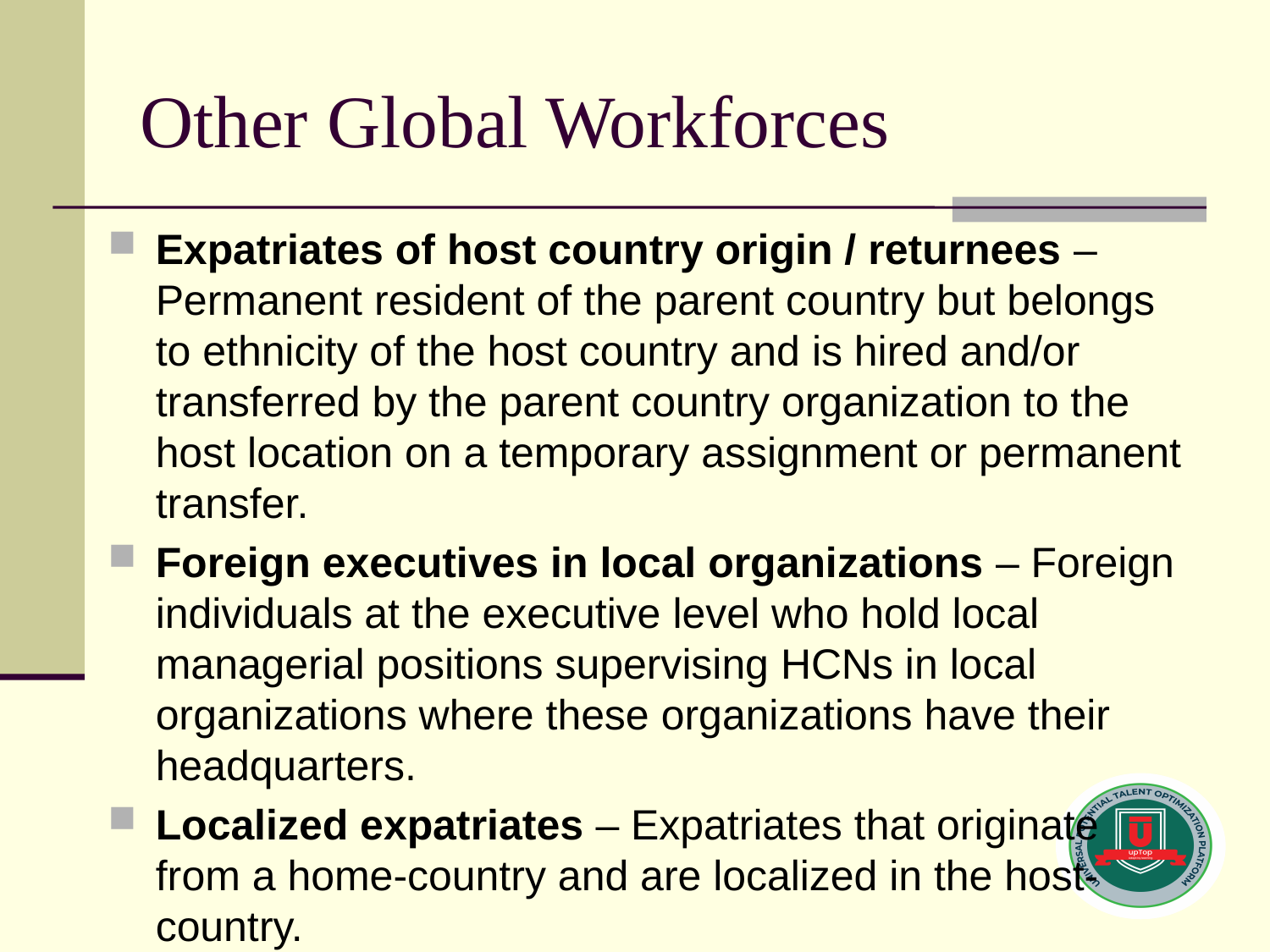

# Other Global Workforces
Expatriates of host country origin / returnees – Permanent resident of the parent country but belongs to ethnicity of the host country and is hired and/or transferred by the parent country organization to the host location on a temporary assignment or permanent transfer.
Foreign executives in local organizations – Foreign individuals at the executive level who hold local managerial positions supervising HCNs in local organizations where these organizations have their headquarters.
Localized expatriates – Expatriates that originate from a home-country and are localized in the host-country.